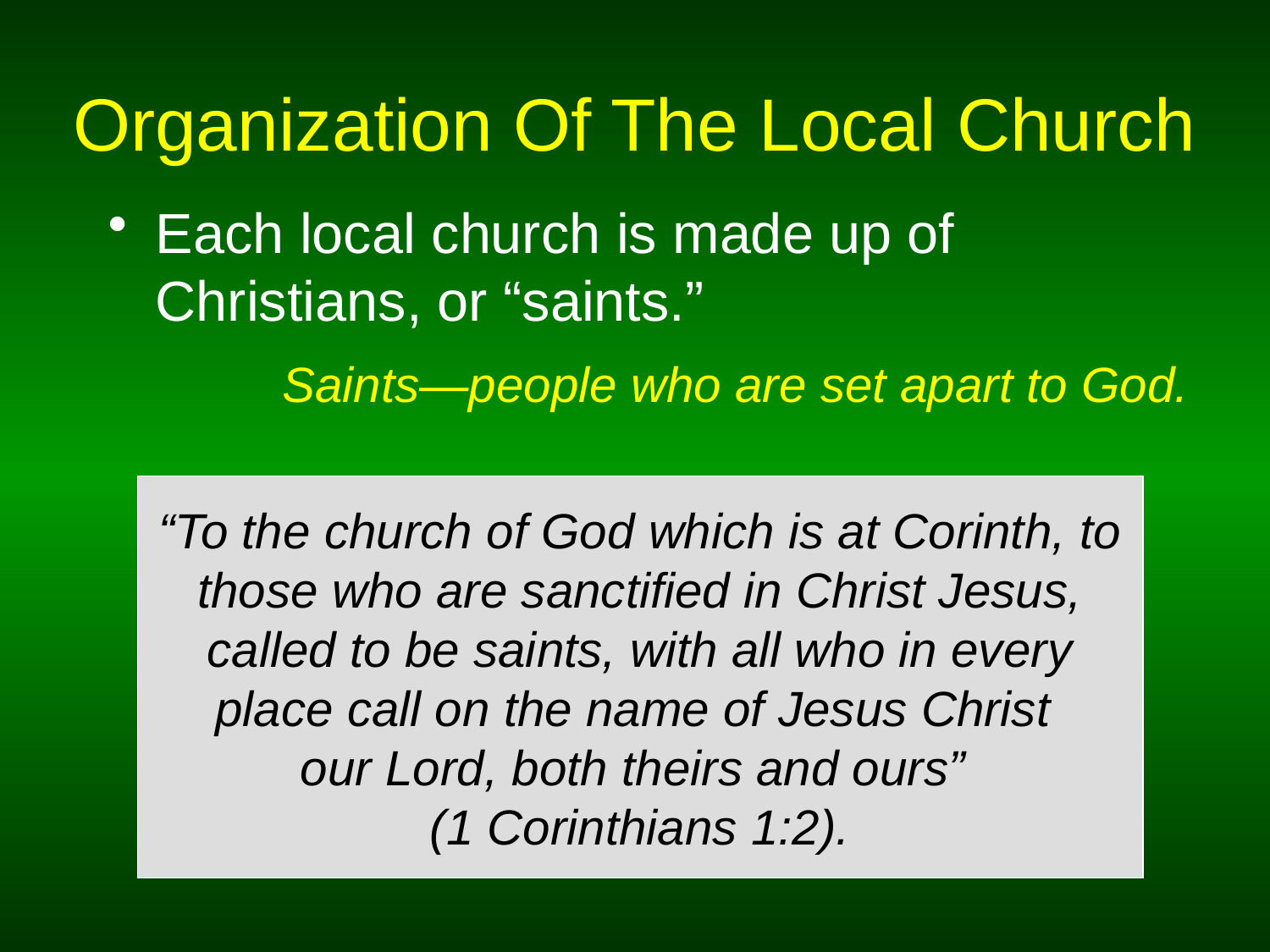

# Organization Of The Local Church
Each local church is made up of Christians, or “saints.”
		Saints—people who are set apart to God.
“To the church of God which is at Corinth, to those who are sanctified in Christ Jesus, called to be saints, with all who in every place call on the name of Jesus Christ
our Lord, both theirs and ours”
(1 Corinthians 1:2).